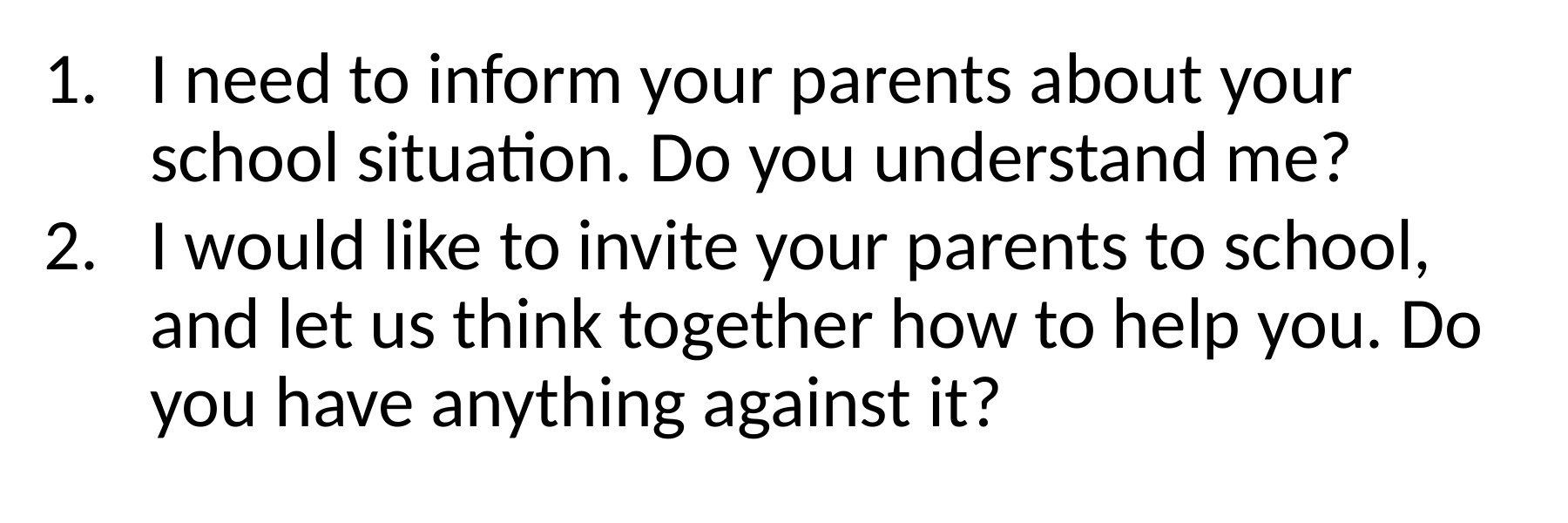

I need to inform your parents about your school situation. Do you understand me?
I would like to invite your parents to school, and let us think together how to help you. Do you have anything against it?